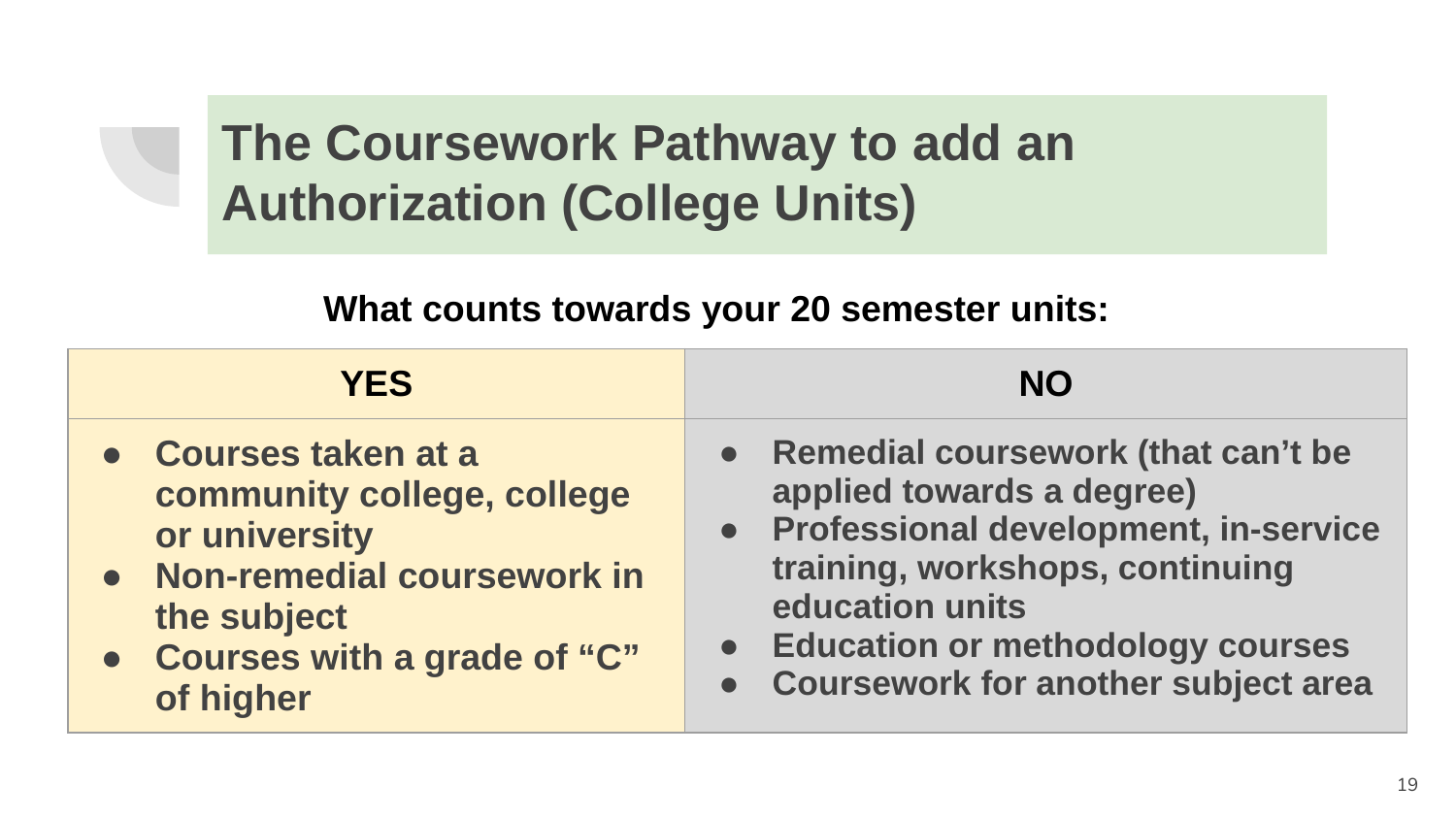

# The Coursework Pathway to add an Authorization (College Units)
What counts towards your 20 semester units:
| YES | NO |
| --- | --- |
| Courses taken at a community college, college or university Non-remedial coursework in the subject Courses with a grade of “C” of higher | Remedial coursework (that can’t be applied towards a degree) Professional development, in-service training, workshops, continuing education units Education or methodology courses Coursework for another subject area |
19